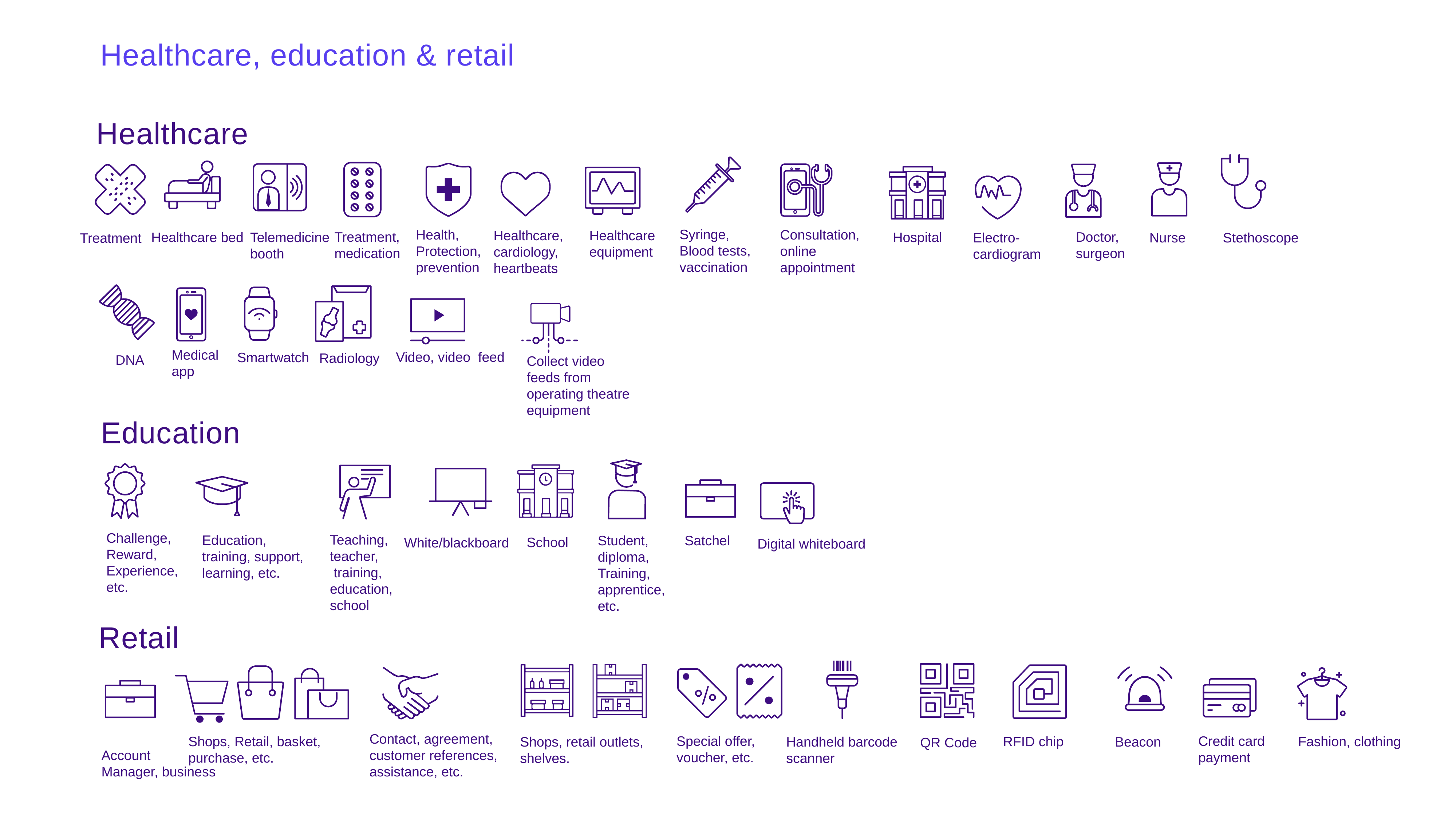

# Healthcare, education & retail
Healthcare

Syringe,
Blood tests,
vaccination
Health,
Protection, prevention
Consultation,
online appointment
Healthcare equipment
Healthcare, cardiology, heartbeats
Electro-
cardiogram
Doctor,
surgeon
Treatment,
medication
Healthcare bed
Telemedicine booth
Hospital
Stethoscope
Nurse
Treatment

Medical
app
Video, video  feed
Smartwatch
Radiology
DNA
Collect video feeds from operating theatre equipment
Education

Challenge,
Reward,
Experience,
etc.
Teaching,
teacher,
 training,
education,
school
Education,
training, support, learning, etc.
Student,
diploma,
Training, apprentice, etc.
Satchel
School
White/blackboard
Digital whiteboard
Retail

Contact, agreement, customer references, assistance, etc.
Account
Manager, business
Special offer, voucher, etc.
Credit card payment
Fashion, clothing
Shops, Retail, basket, purchase, etc.
Handheld barcode scanner
RFID chip
Beacon
Shops, retail outlets, shelves.
QR Code